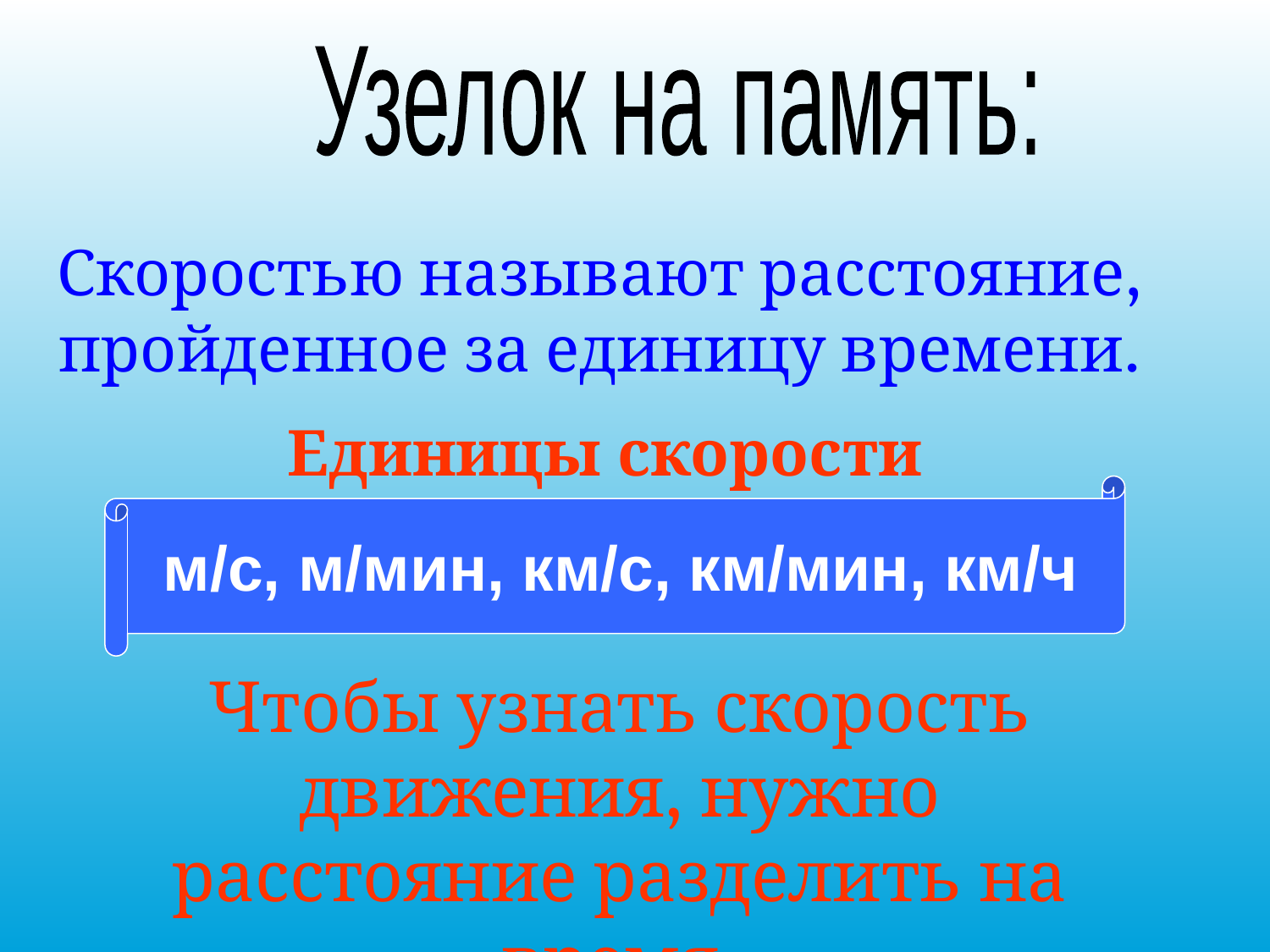

Узелок на память:
Скоростью называют расстояние, пройденное за единицу времени.
Единицы скорости
м/с, м/мин, км/с, км/мин, км/ч
Чтобы узнать скорость движения, нужно расстояние разделить на время.